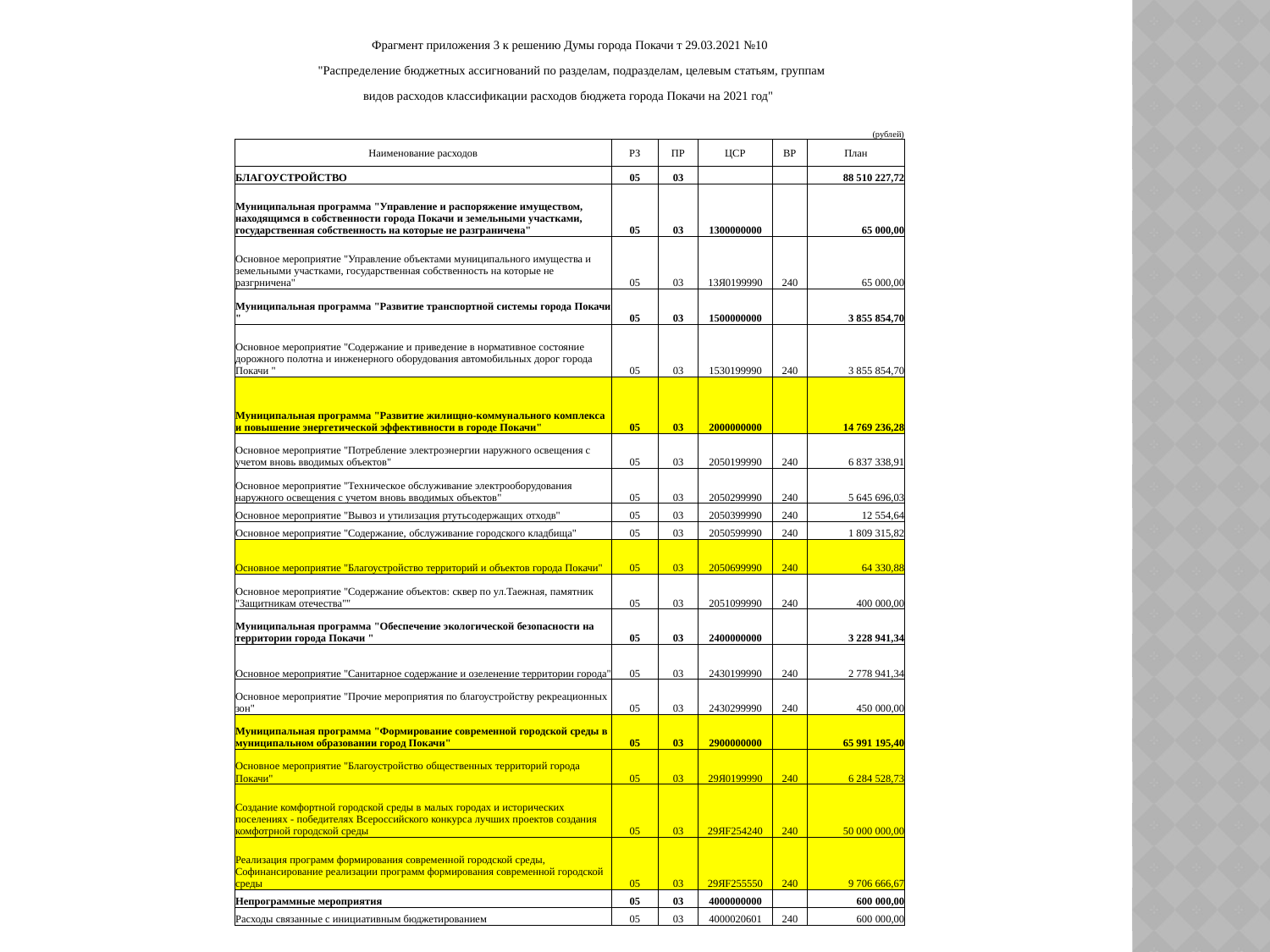

| Фрагмент приложения 3 к решению Думы города Покачи т 29.03.2021 №10 |  |  |  |  |  |
| --- | --- | --- | --- | --- | --- |
| "Распределение бюджетных ассигнований по разделам, подразделам, целевым статьям, группам |  |  |  |  |  |
| видов расходов классификации расходов бюджета города Покачи на 2021 год" |  |  |  |  |  |
|  |  |  |  |  |  |
|  |  |  |  |  | (рублей) |
| Наименование расходов | РЗ | ПР | ЦСР | ВР | План |
| БЛАГОУСТРОЙСТВО | 05 | 03 |  |  | 88 510 227,72 |
| Муниципальная программа "Управление и распоряжение имуществом, находящимся в собственности города Покачи и земельными участками, государственная собственность на которые не разграничена" | 05 | 03 | 1300000000 |  | 65 000,00 |
| Основное мероприятие "Управление объектами муниципального имущества и земельными участками, государственная собственность на которые не разгрничена" | 05 | 03 | 13Я0199990 | 240 | 65 000,00 |
| Муниципальная программа "Развитие транспортной системы города Покачи " | 05 | 03 | 1500000000 |  | 3 855 854,70 |
| Основное мероприятие "Содержание и приведение в нормативное состояние дорожного полотна и инженерного оборудования автомобильных дорог города Покачи " | 05 | 03 | 1530199990 | 240 | 3 855 854,70 |
| Муниципальная программа "Развитие жилищно-коммунального комплекса и повышение энергетической эффективности в городе Покачи" | 05 | 03 | 2000000000 |  | 14 769 236,28 |
| Основное мероприятие "Потребление электроэнергии наружного освещения с учетом вновь вводимых объектов" | 05 | 03 | 2050199990 | 240 | 6 837 338,91 |
| Основное мероприятие "Техническое обслуживание электрооборудования наружного освещения с учетом вновь вводимых объектов" | 05 | 03 | 2050299990 | 240 | 5 645 696,03 |
| Основное мероприятие "Вывоз и утилизация ртутьсодержащих отходв" | 05 | 03 | 2050399990 | 240 | 12 554,64 |
| Основное мероприятие "Содержание, обслуживание городского кладбища" | 05 | 03 | 2050599990 | 240 | 1 809 315,82 |
| Основное мероприятие "Благоустройство территорий и объектов города Покачи" | 05 | 03 | 2050699990 | 240 | 64 330,88 |
| Основное мероприятие "Содержание объектов: сквер по ул.Таежная, памятник "Защитникам отечества"" | 05 | 03 | 2051099990 | 240 | 400 000,00 |
| Муниципальная программа "Обеспечение экологической безопасности на территории города Покачи " | 05 | 03 | 2400000000 |  | 3 228 941,34 |
| Основное мероприятие "Санитарное содержание и озеленение территории города" | 05 | 03 | 2430199990 | 240 | 2 778 941,34 |
| Основное мероприятие "Прочие мероприятия по благоустройству рекреационных зон" | 05 | 03 | 2430299990 | 240 | 450 000,00 |
| Муниципальная программа "Формирование современной городской среды в муниципальном образовании город Покачи" | 05 | 03 | 2900000000 |  | 65 991 195,40 |
| Основное мероприятие "Благоустройство общественных территорий города Покачи" | 05 | 03 | 29Я0199990 | 240 | 6 284 528,73 |
| Создание комфортной городской среды в малых городах и исторических поселениях - победителях Всероссийского конкурса лучших проектов создания комфотрной городской среды | 05 | 03 | 29ЯF254240 | 240 | 50 000 000,00 |
| Реализация программ формирования современной городской среды, Софинансирование реализации программ формирования современной городской среды | 05 | 03 | 29ЯF255550 | 240 | 9 706 666,67 |
| Непрограммные мероприятия | 05 | 03 | 4000000000 |  | 600 000,00 |
| Расходы связанные с инициативным бюджетированием | 05 | 03 | 4000020601 | 240 | 600 000,00 |